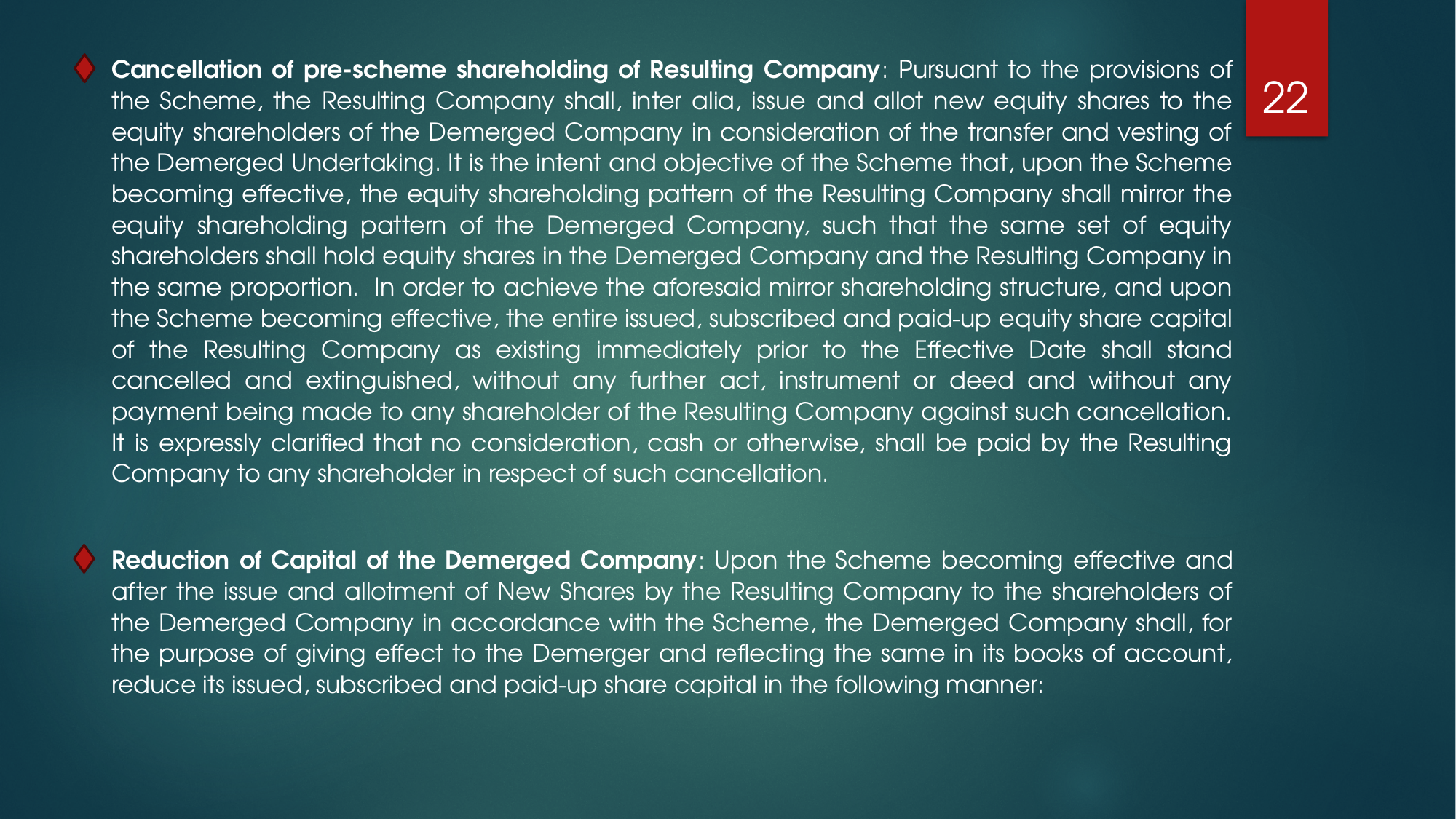

22
Cancellation of pre-scheme shareholding of Resulting Company: Pursuant to the provisions of the Scheme, the Resulting Company shall, inter alia, issue and allot new equity shares to the equity shareholders of the Demerged Company in consideration of the transfer and vesting of the Demerged Undertaking. It is the intent and objective of the Scheme that, upon the Scheme becoming effective, the equity shareholding pattern of the Resulting Company shall mirror the equity shareholding pattern of the Demerged Company, such that the same set of equity shareholders shall hold equity shares in the Demerged Company and the Resulting Company in the same proportion.  In order to achieve the aforesaid mirror shareholding structure, and upon the Scheme becoming effective, the entire issued, subscribed and paid-up equity share capital of the Resulting Company as existing immediately prior to the Effective Date shall stand cancelled and extinguished, without any further act, instrument or deed and without any payment being made to any shareholder of the Resulting Company against such cancellation. It is expressly clarified that no consideration, cash or otherwise, shall be paid by the Resulting Company to any shareholder in respect of such cancellation.

Reduction of Capital of the Demerged Company: Upon the Scheme becoming effective and after the issue and allotment of New Shares by the Resulting Company to the shareholders of the Demerged Company in accordance with the Scheme, the Demerged Company shall, for the purpose of giving effect to the Demerger and reflecting the same in its books of account, reduce its issued, subscribed and paid-up share capital in the following manner: